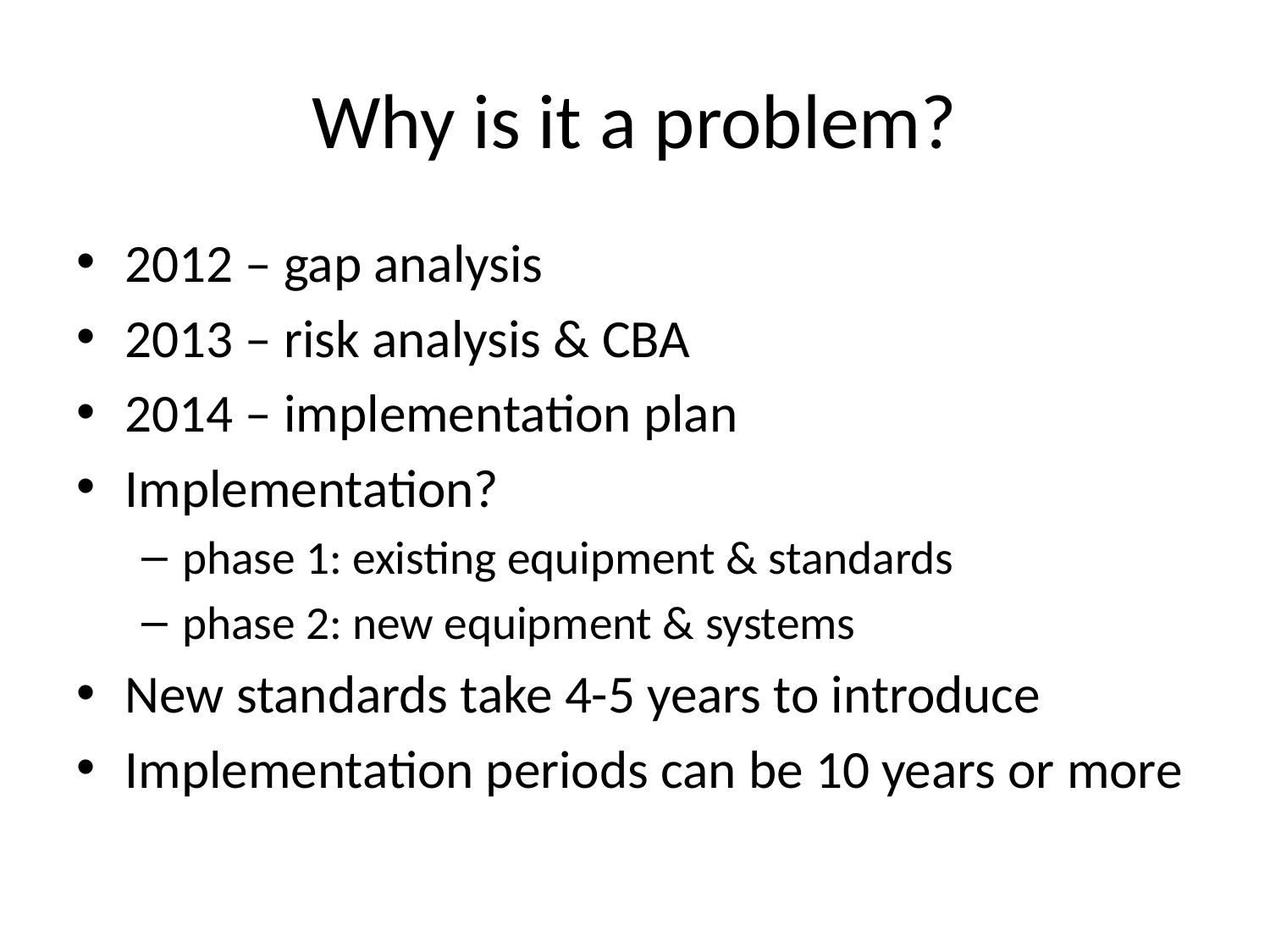

# Why is it a problem?
2012 – gap analysis
2013 – risk analysis & CBA
2014 – implementation plan
Implementation?
phase 1: existing equipment & standards
phase 2: new equipment & systems
New standards take 4-5 years to introduce
Implementation periods can be 10 years or more